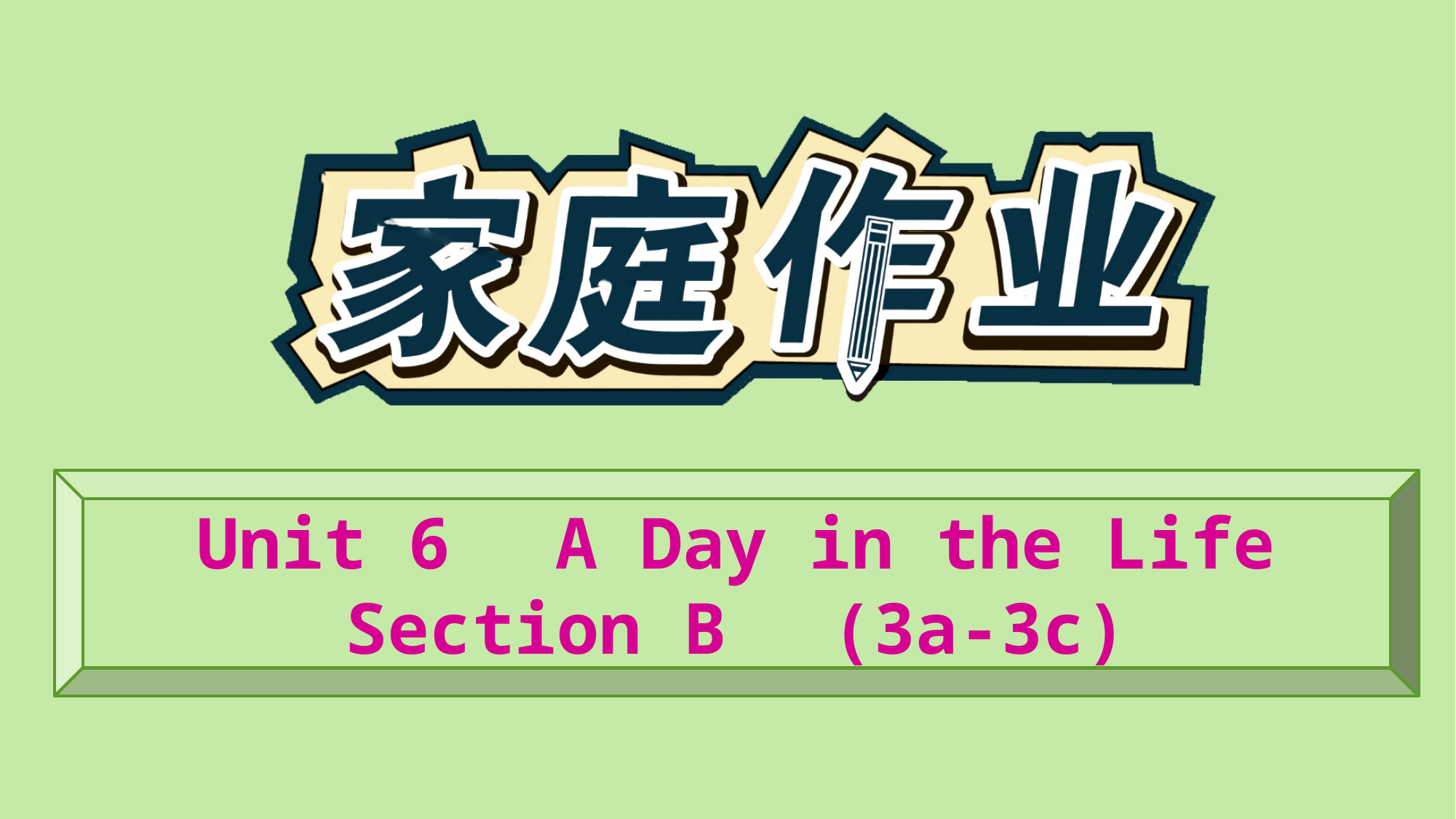

Unit 6　A Day in the Life
Section B　(3a-3c)